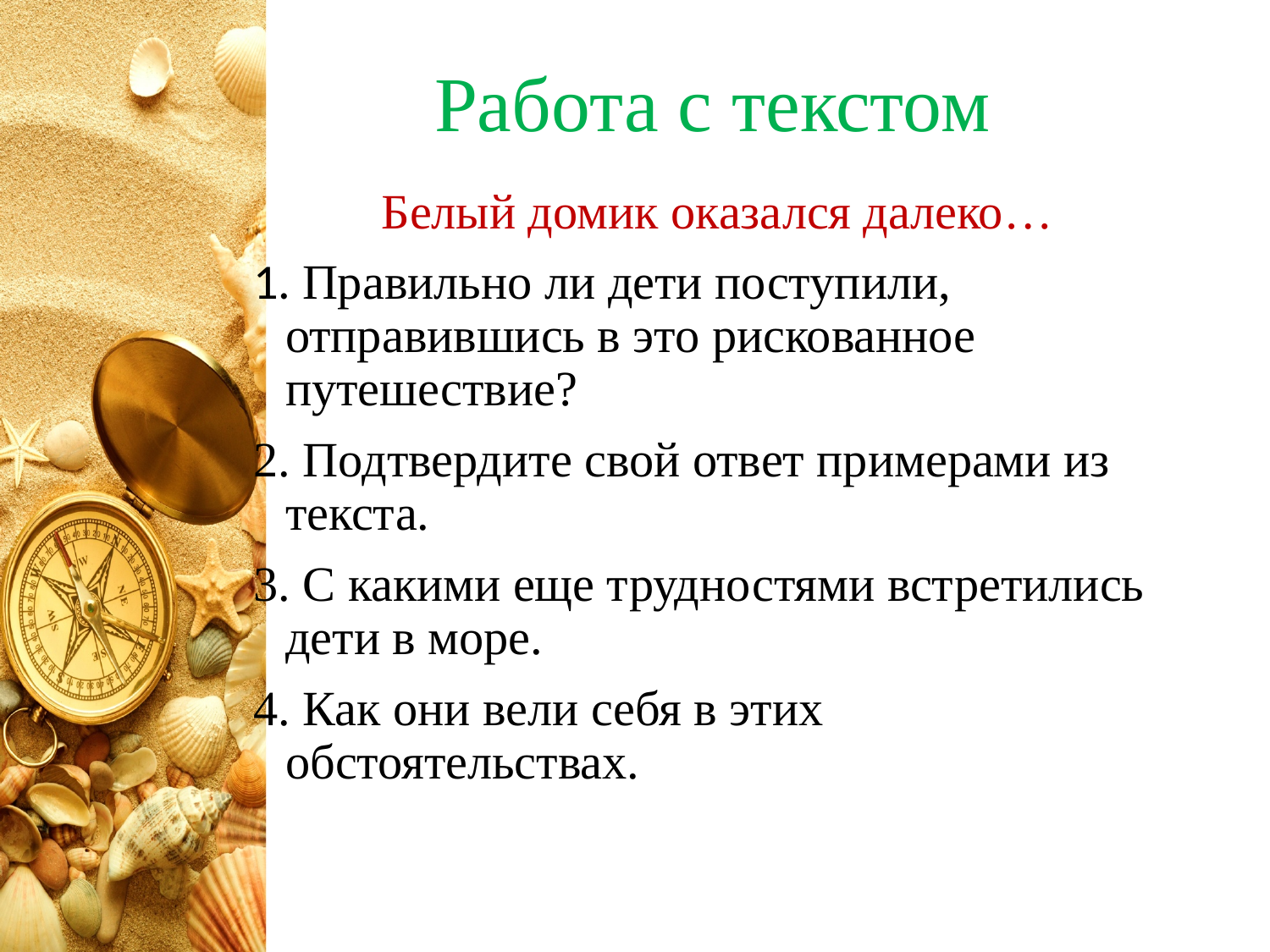

# Работа с текстом
 Белый домик оказался далеко…
1. Правильно ли дети поступили, отправившись в это рискованное путешествие?
2. Подтвердите свой ответ примерами из текста.
3. С какими еще трудностями встретились дети в море.
4. Как они вели себя в этих обстоятельствах.